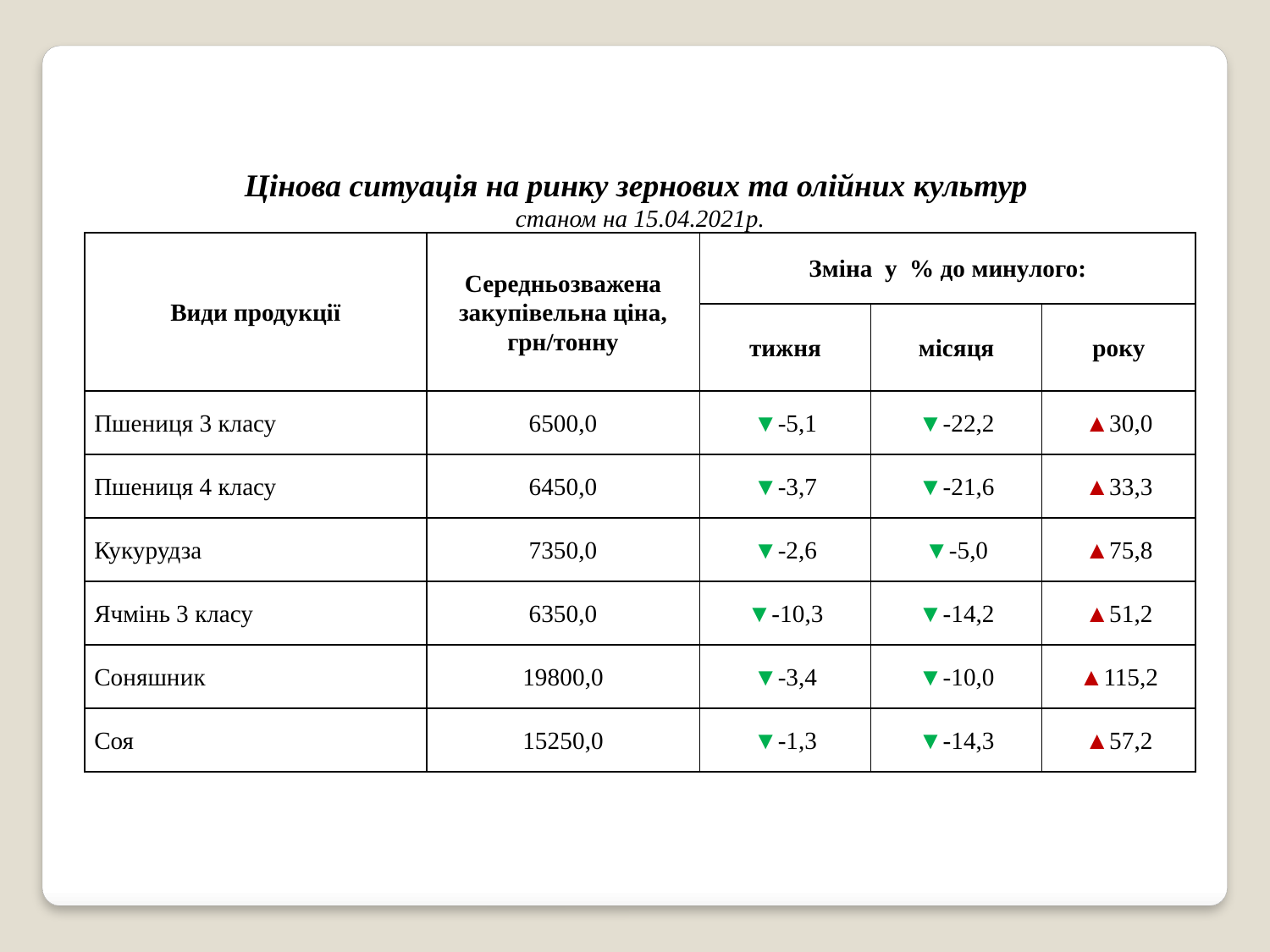

| Цінова ситуація на ринку зернових та олійних культур станом на 15.04.2021р. |  |  |  |  |
| --- | --- | --- | --- | --- |
| Види продукції | Середньозважена закупівельна ціна, грн/тонну | Зміна у % до минулого: |  |  |
|  |  | тижня | місяця | року |
| Пшениця 3 класу | 6500,0 | ▼-5,1 | ▼-22,2 | ▲30,0 |
| Пшениця 4 класу | 6450,0 | ▼-3,7 | ▼-21,6 | ▲33,3 |
| Кукурудза | 7350,0 | ▼-2,6 | ▼-5,0 | ▲75,8 |
| Ячмінь 3 класу | 6350,0 | ▼-10,3 | ▼-14,2 | ▲51,2 |
| Соняшник | 19800,0 | ▼-3,4 | ▼-10,0 | ▲115,2 |
| Соя | 15250,0 | ▼-1,3 | ▼-14,3 | ▲57,2 |